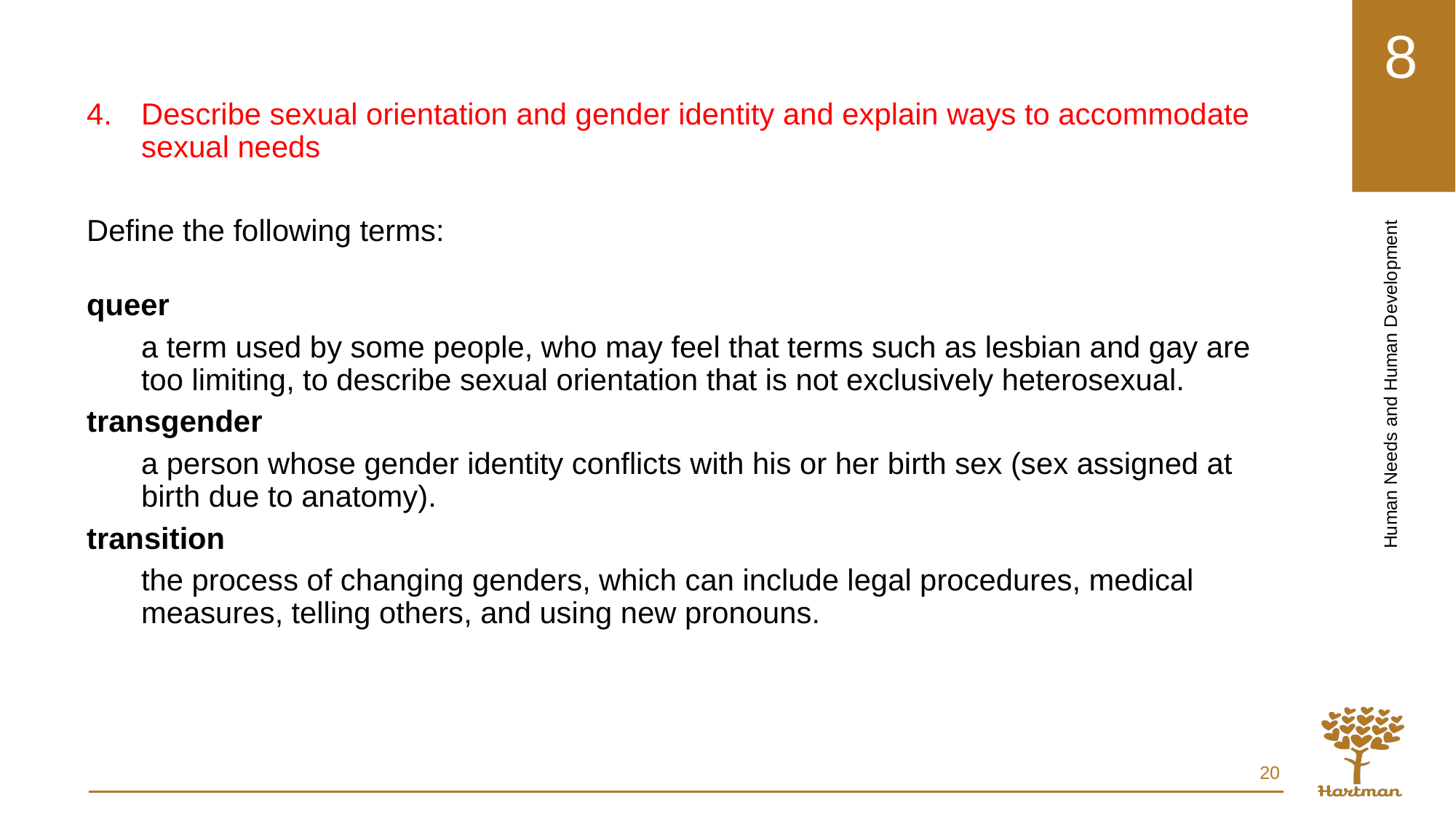

Describe sexual orientation and gender identity and explain ways to accommodate sexual needs

Define the following terms:
queer
a term used by some people, who may feel that terms such as lesbian and gay are too limiting, to describe sexual orientation that is not exclusively heterosexual.
transgender
a person whose gender identity conflicts with his or her birth sex (sex assigned at birth due to anatomy).
transition
the process of changing genders, which can include legal procedures, medical measures, telling others, and using new pronouns.

20